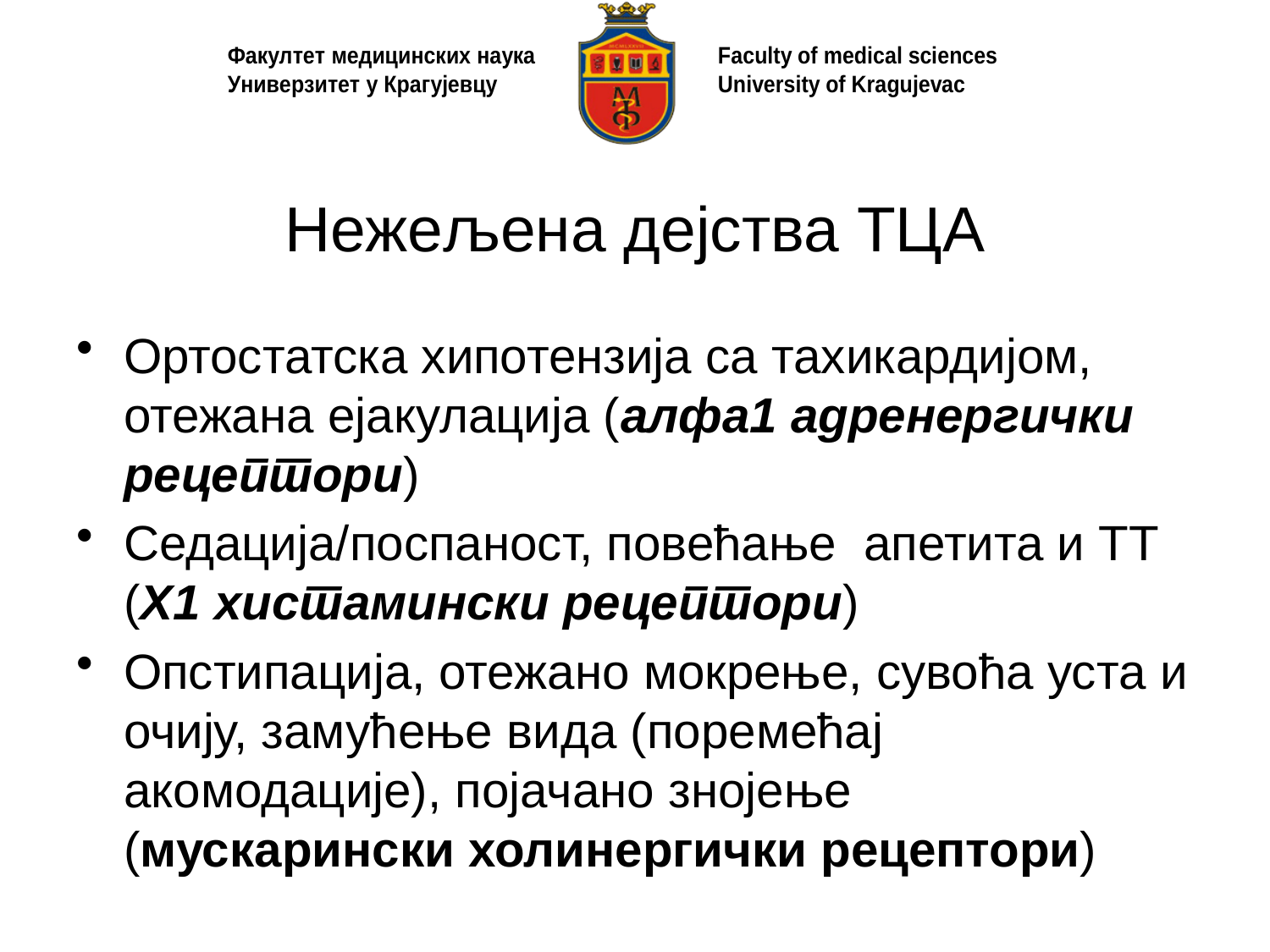

# Нежељена дејства ТЦА
Ортостатска хипотензија са тахикардијом, отежана ејакулација (алфа1 адренергички рецептори)
Седација/поспаност, повећање  апетита и ТТ (Х1 хистамински рецептори)
Опстипација, отежано мокрење, сувоћа уста и очију, замућење вида (поремећај акомодације), појачано знојење (мускарински холинергички рецептори)